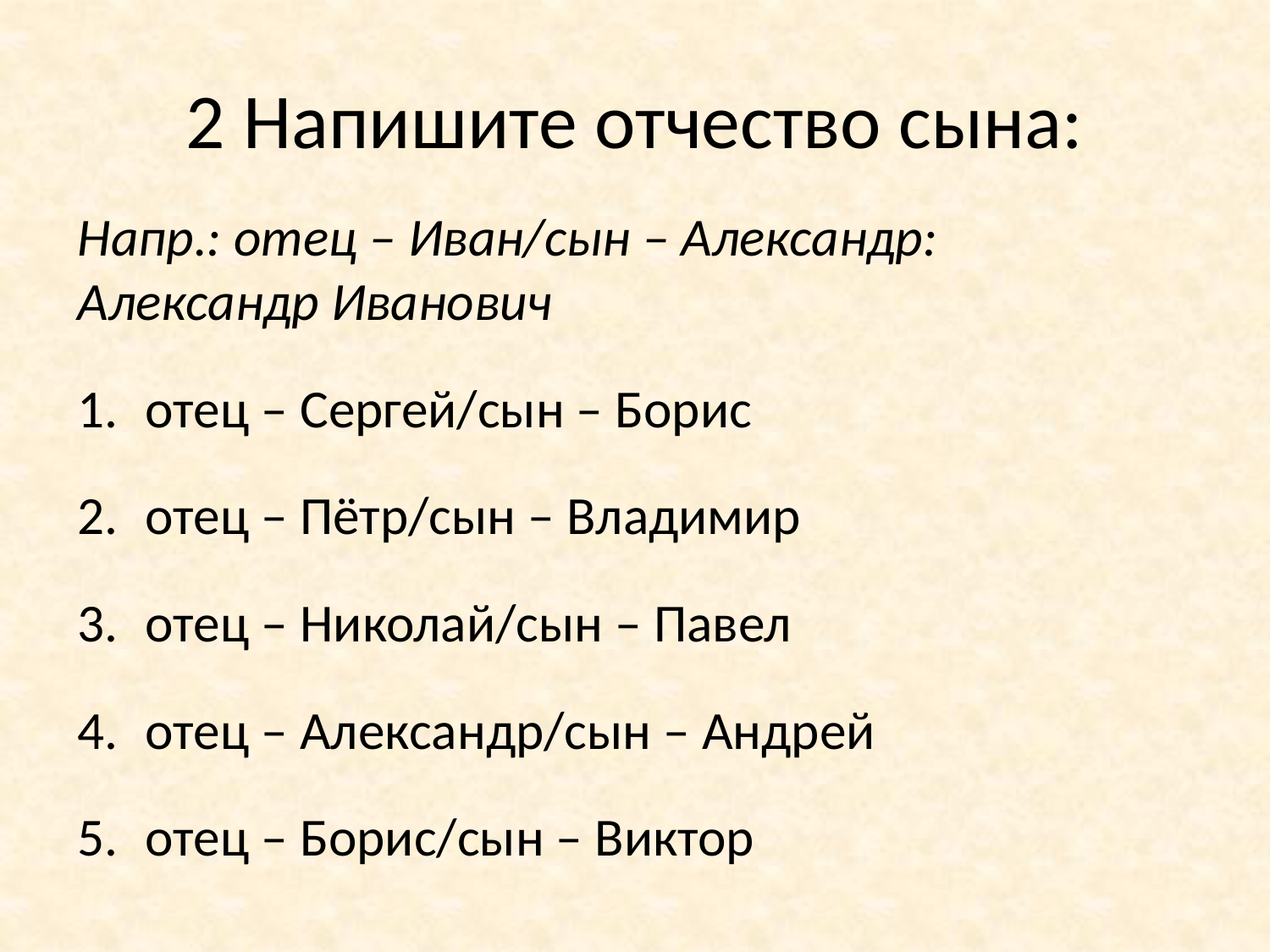

# 2 Напишите отчество сына:
Напр.: отец – Иван/сын – Александр:	Александр Иванович
отец – Сергей/сын – Борис
отец – Пётр/сын – Владимир
отец – Николай/сын – Павел
отец – Александр/сын – Андрей
отец – Борис/сын – Виктор